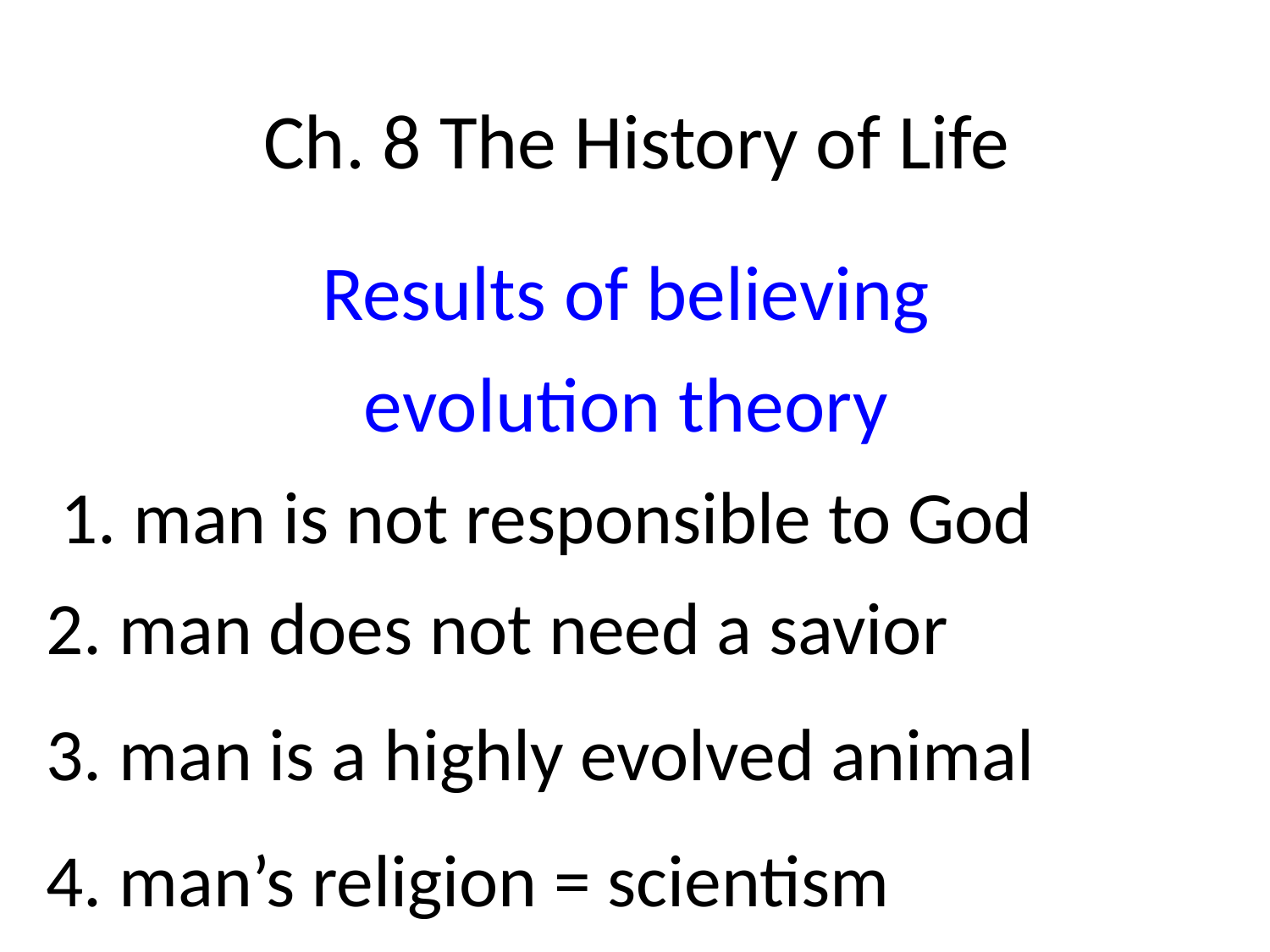

Results of believing
evolution theory
	1. man is not responsible to God
  2. man does not need a savior
  3. man is a highly evolved animal
  4. man’s religion = scientism

# Ch. 8 The History of Life